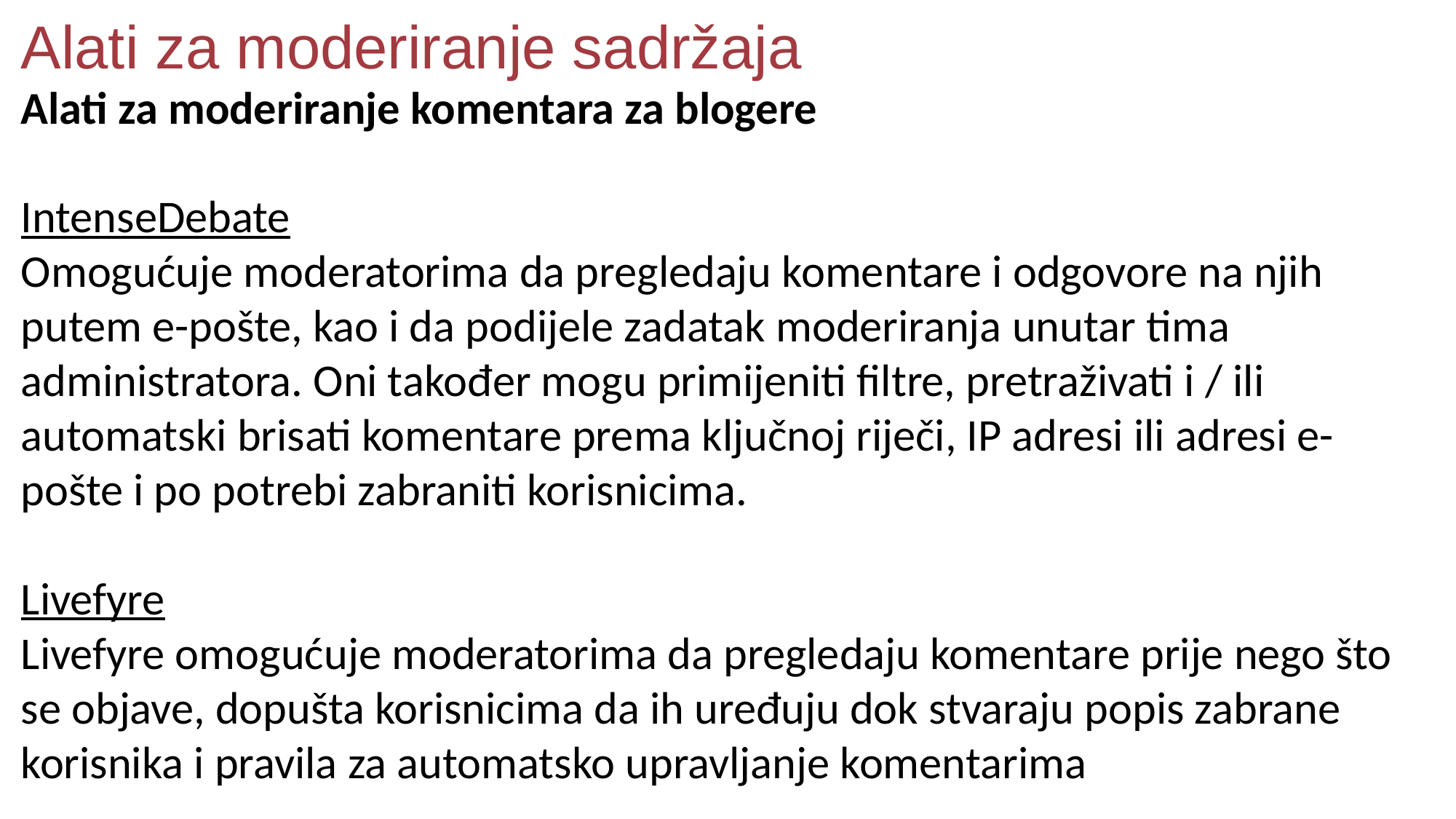

Alati za moderiranje sadržaja
Alati za moderiranje komentara za blogere

IntenseDebate
Omogućuje moderatorima da pregledaju komentare i odgovore na njih putem e-pošte, kao i da podijele zadatak moderiranja unutar tima administratora. Oni također mogu primijeniti filtre, pretraživati i / ili automatski brisati komentare prema ključnoj riječi, IP adresi ili adresi e-pošte i po potrebi zabraniti korisnicima.

Livefyre
Livefyre omogućuje moderatorima da pregledaju komentare prije nego što se objave, dopušta korisnicima da ih uređuju dok stvaraju popis zabrane korisnika i pravila za automatsko upravljanje komentarima